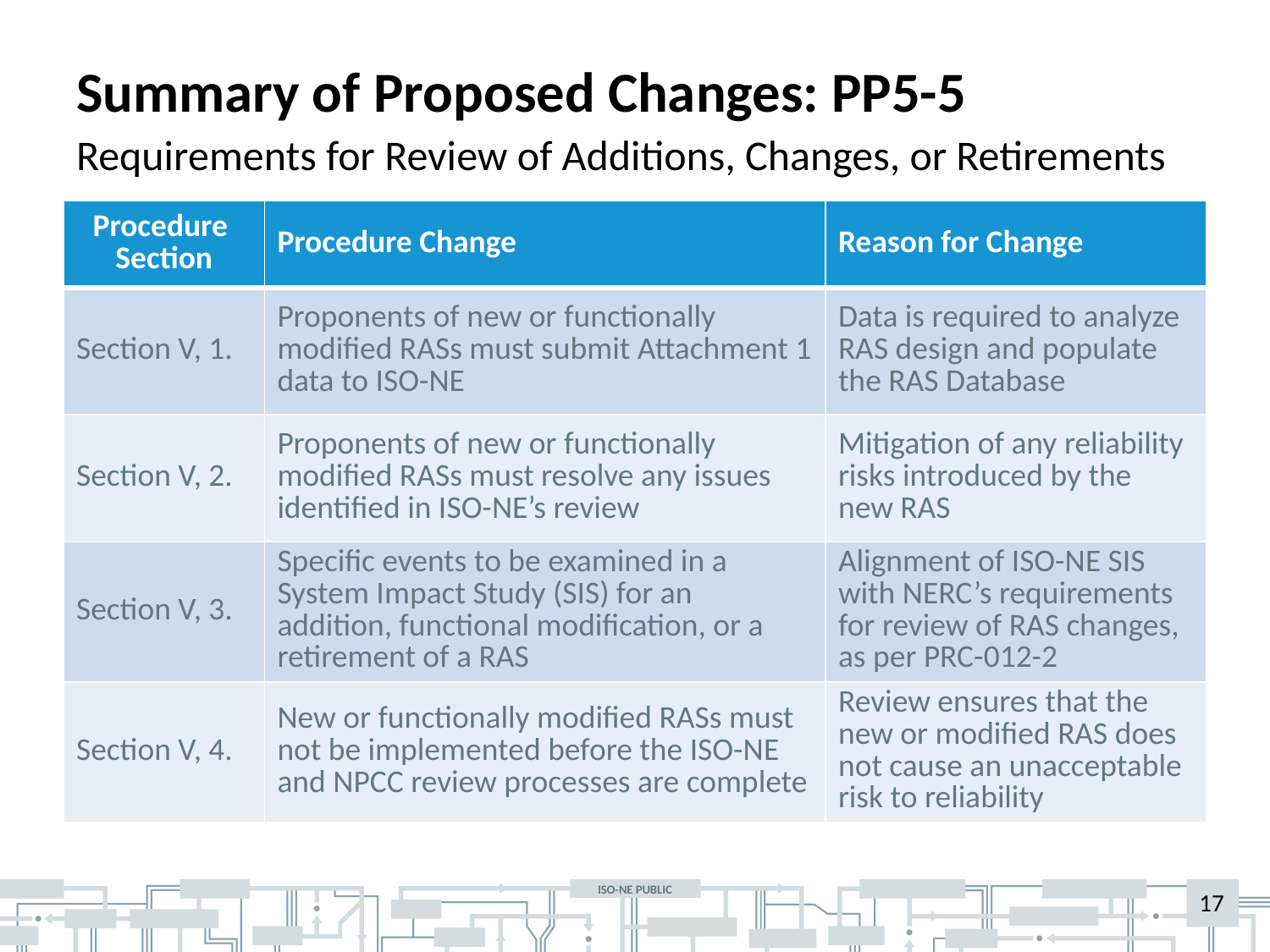

# Summary of Proposed Changes: PP5-5
Requirements for Review of Additions, Changes, or Retirements
| Procedure Section | Procedure Change | Reason for Change |
| --- | --- | --- |
| Section V, 1. | Proponents of new or functionally modified RASs must submit Attachment 1 data to ISO-NE | Data is required to analyze RAS design and populate the RAS Database |
| Section V, 2. | Proponents of new or functionally modified RASs must resolve any issues identified in ISO-NE’s review | Mitigation of any reliability risks introduced by the new RAS |
| Section V, 3. | Specific events to be examined in a System Impact Study (SIS) for an addition, functional modification, or a retirement of a RAS | Alignment of ISO-NE SIS with NERC’s requirements for review of RAS changes, as per PRC-012-2 |
| Section V, 4. | New or functionally modified RASs must not be implemented before the ISO-NE and NPCC review processes are complete | Review ensures that the new or modified RAS does not cause an unacceptable risk to reliability |
17